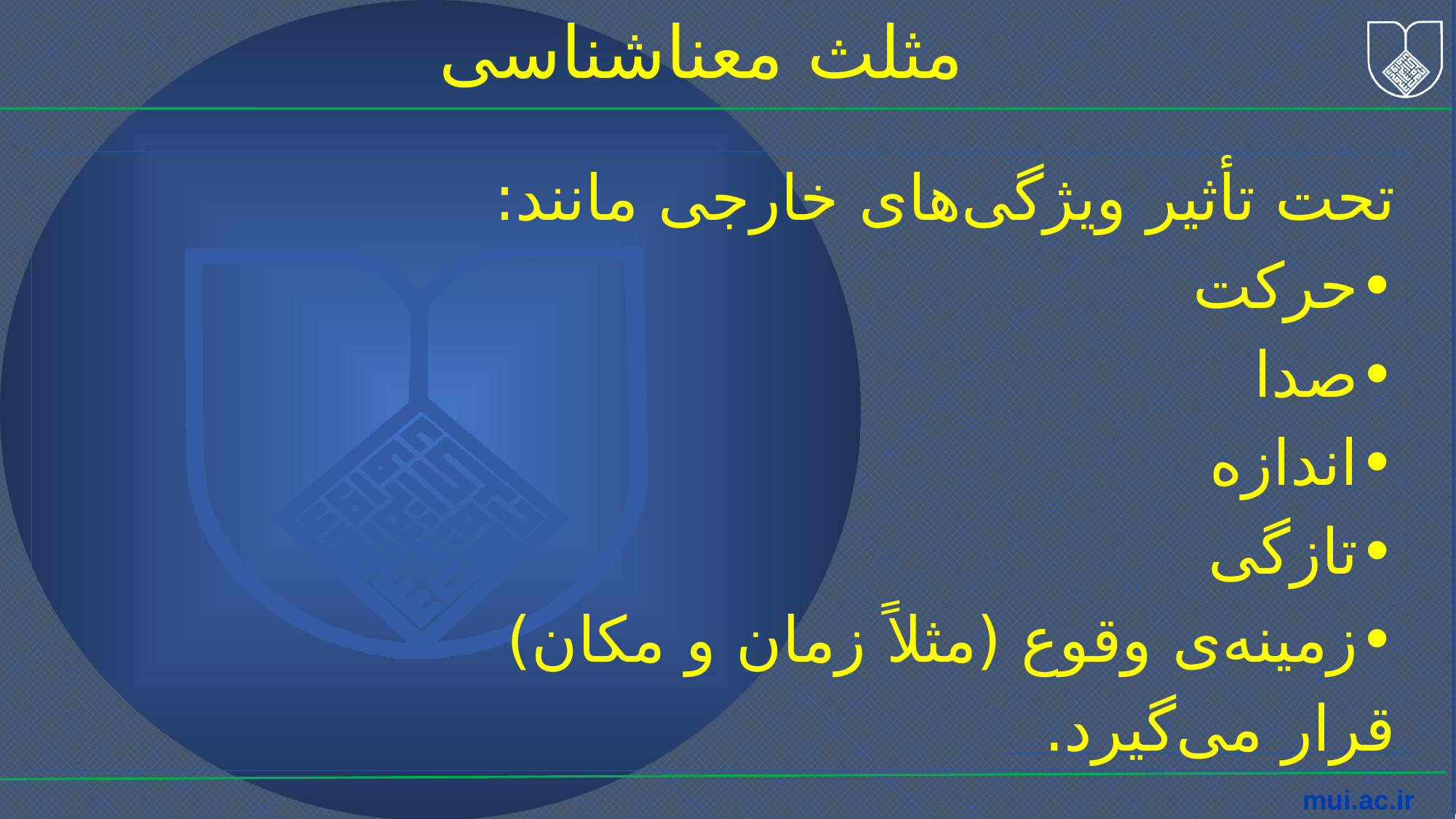

مثلث معناشناسی
تحت تأثیر ویژگی‌های خارجی مانند:
•	حرکت
•	صدا
•	اندازه
•	تازگی
•	زمینه‌ی وقوع (مثلاً زمان و مکان)
قرار می‌گیرد.